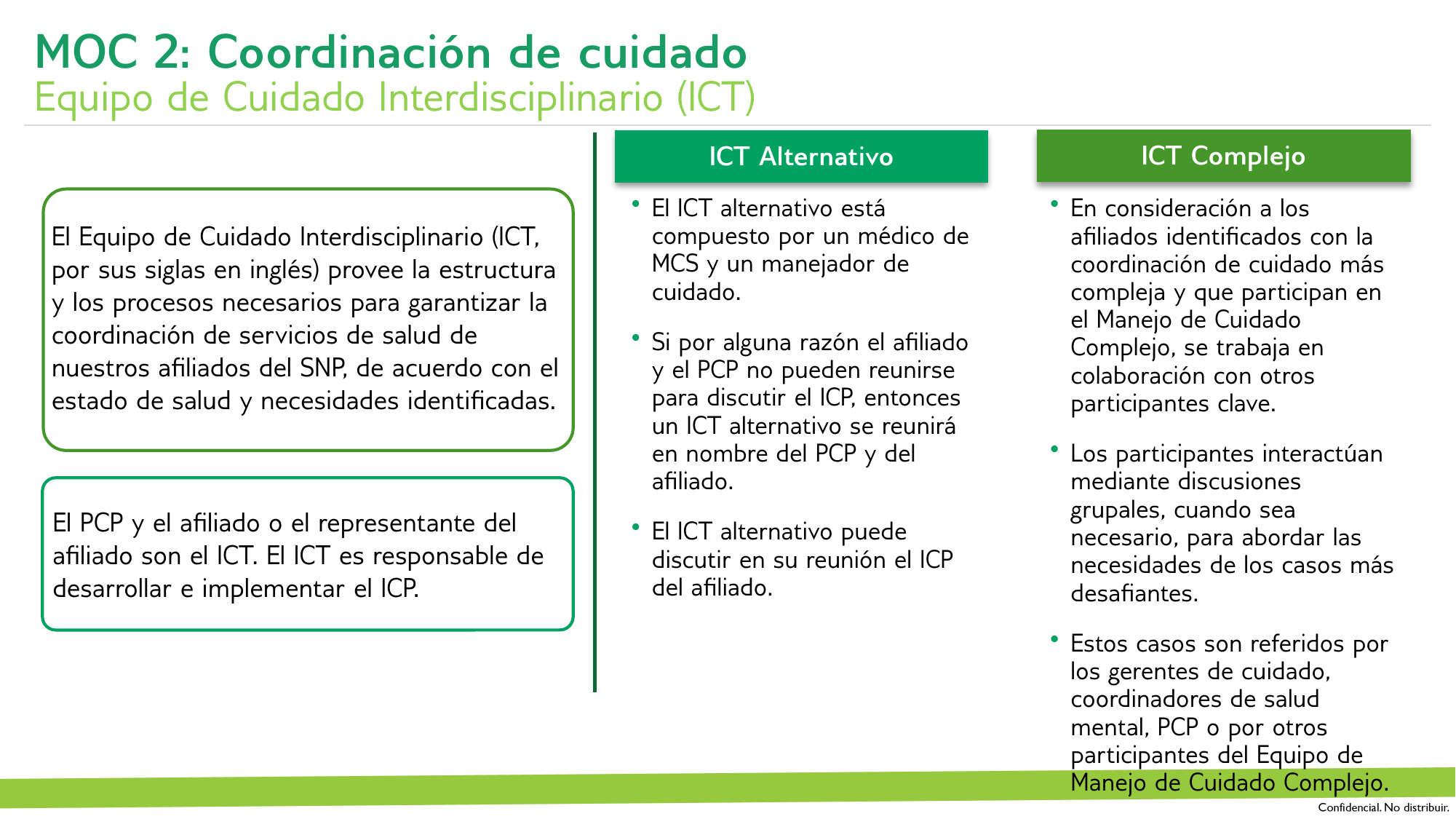

MOC 2: Coordinación de cuidado
ICT Alternativo
El ICT alternativo está compuesto por un médico de MCS y un manejador de cuidado.

Si por alguna razón el afiliado y el PCP no pueden reunirse para discutir el ICP, entonces un ICT alternativo se reunirá en nombre del PCP y del afiliado.

El ICT alternativo puede discutir en su reunión el ICP del afiliado.
ICT Complejo
En consideración a los afiliados identificados con la coordinación de cuidado más compleja y que participan en el Manejo de Cuidado Complejo, se trabaja en colaboración con otros participantes clave.

Los participantes interactúan mediante discusiones grupales, cuando sea necesario, para abordar las necesidades de los casos más desafiantes.

Estos casos son referidos por los gerentes de cuidado, coordinadores de salud mental, PCP o por otros participantes del Equipo de Manejo de Cuidado Complejo.
Equipo de Cuidado Interdisciplinario (ICT)

El Equipo de Cuidado Interdisciplinario (ICT, por sus siglas en inglés) provee la estructura y los procesos necesarios para garantizar la coordinación de servicios de salud de nuestros afiliados del SNP, de acuerdo con el estado de salud y necesidades identificadas.

El PCP y el afiliado o el representante del afiliado son el ICT. El ICT es responsable de desarrollar e implementar el ICP.